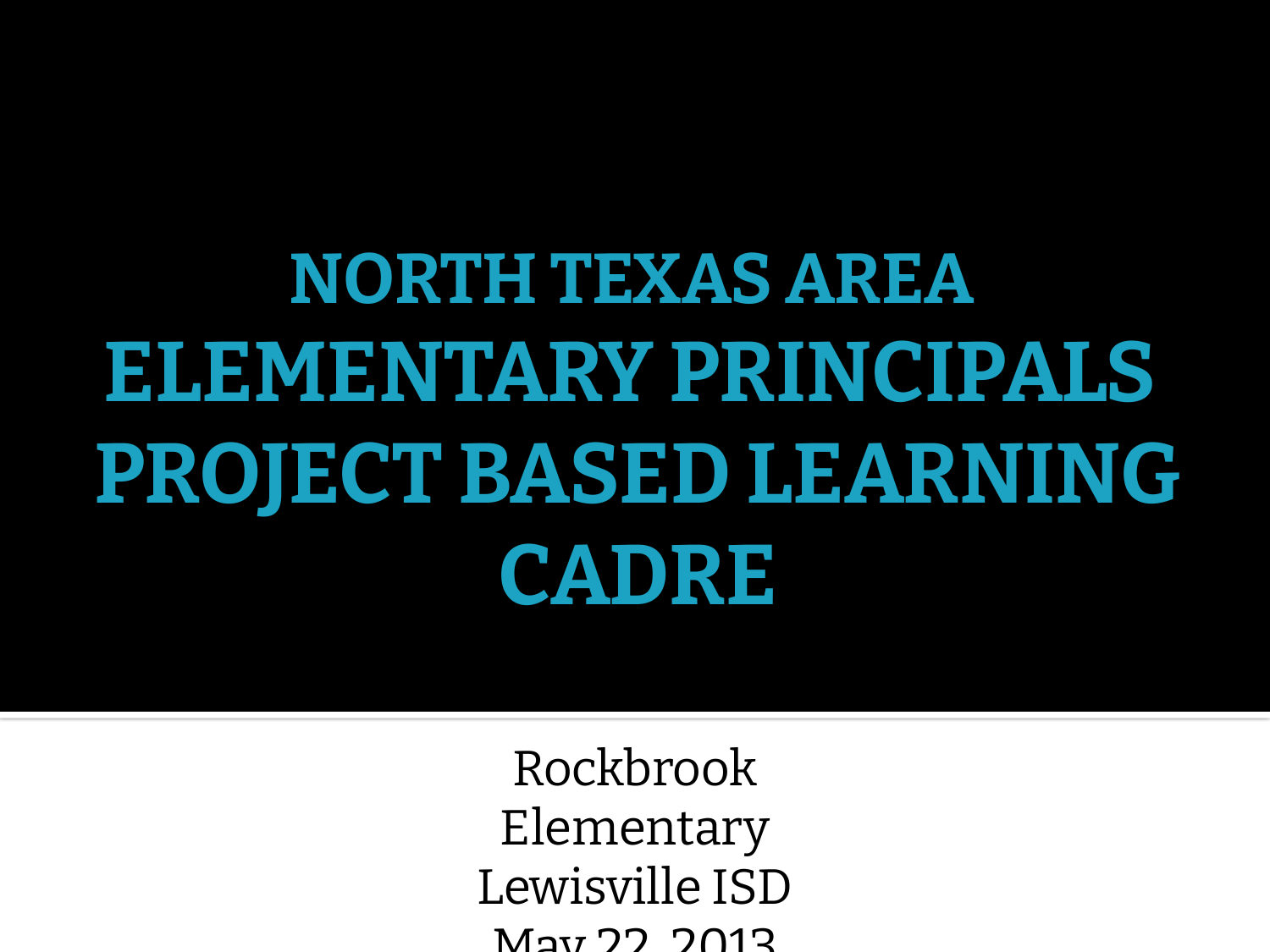

# NORTH TEXAS AREA ELEMENTARY PRINCIPALS PROJECT BASED LEARNING CADRE
Rockbrook Elementary
Lewisville ISD
May 22, 2013